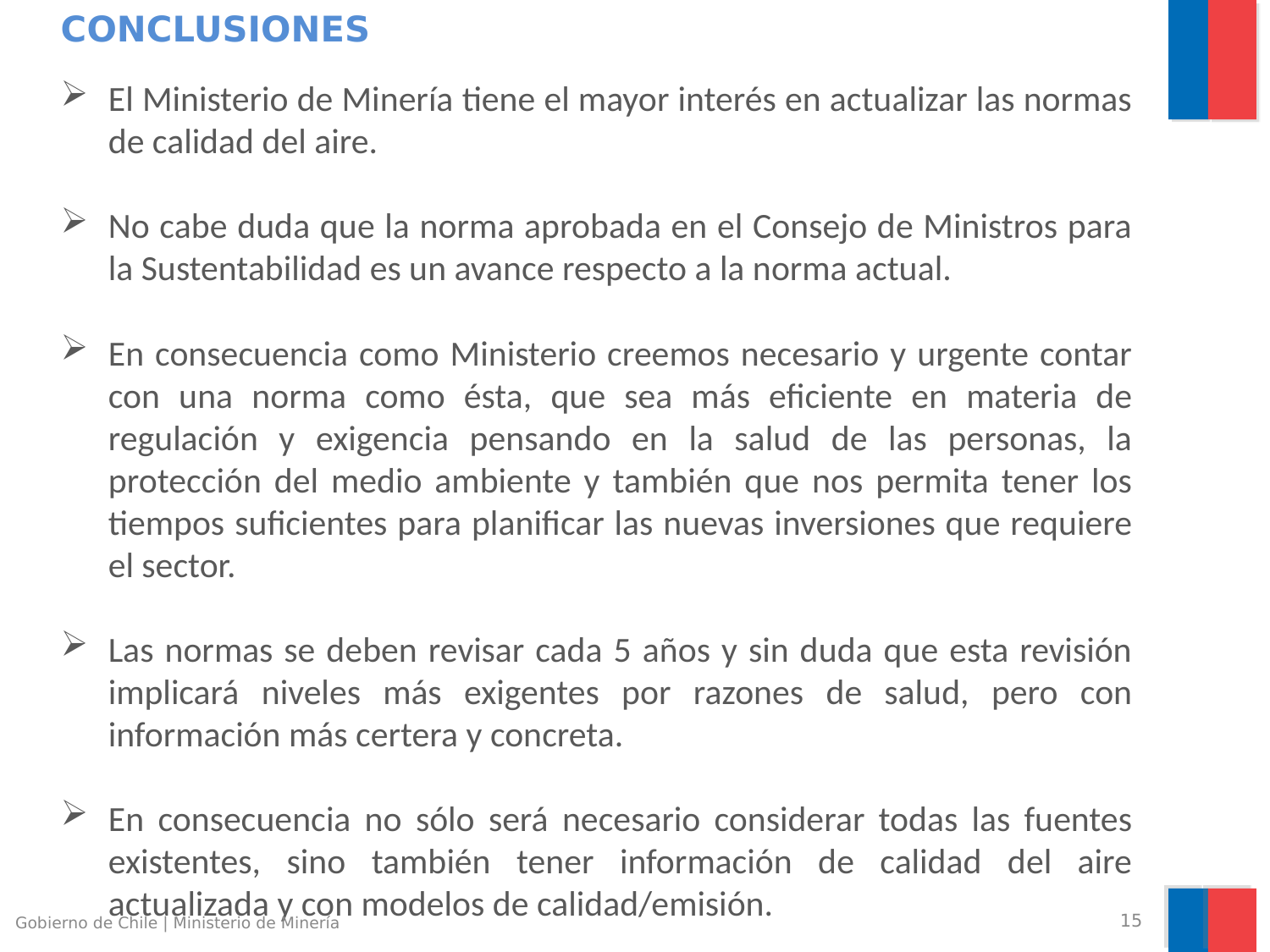

CONCLUSIONES

El Ministerio de Minería tiene el mayor interés en actualizar las normas de calidad del aire.

No cabe duda que la norma aprobada en el Consejo de Ministros para la Sustentabilidad es un avance respecto a la norma actual.

En consecuencia como Ministerio creemos necesario y urgente contar con una norma como ésta, que sea más eficiente en materia de regulación y exigencia pensando en la salud de las personas, la protección del medio ambiente y también que nos permita tener los tiempos suficientes para planificar las nuevas inversiones que requiere el sector.

Las normas se deben revisar cada 5 años y sin duda que esta revisión implicará niveles más exigentes por razones de salud, pero con información más certera y concreta.

En consecuencia no sólo será necesario considerar todas las fuentes existentes, sino también tener información de calidad del aire actualizada y con modelos de calidad/emisión.

Gobierno de Chile | Ministerio de Minería
15